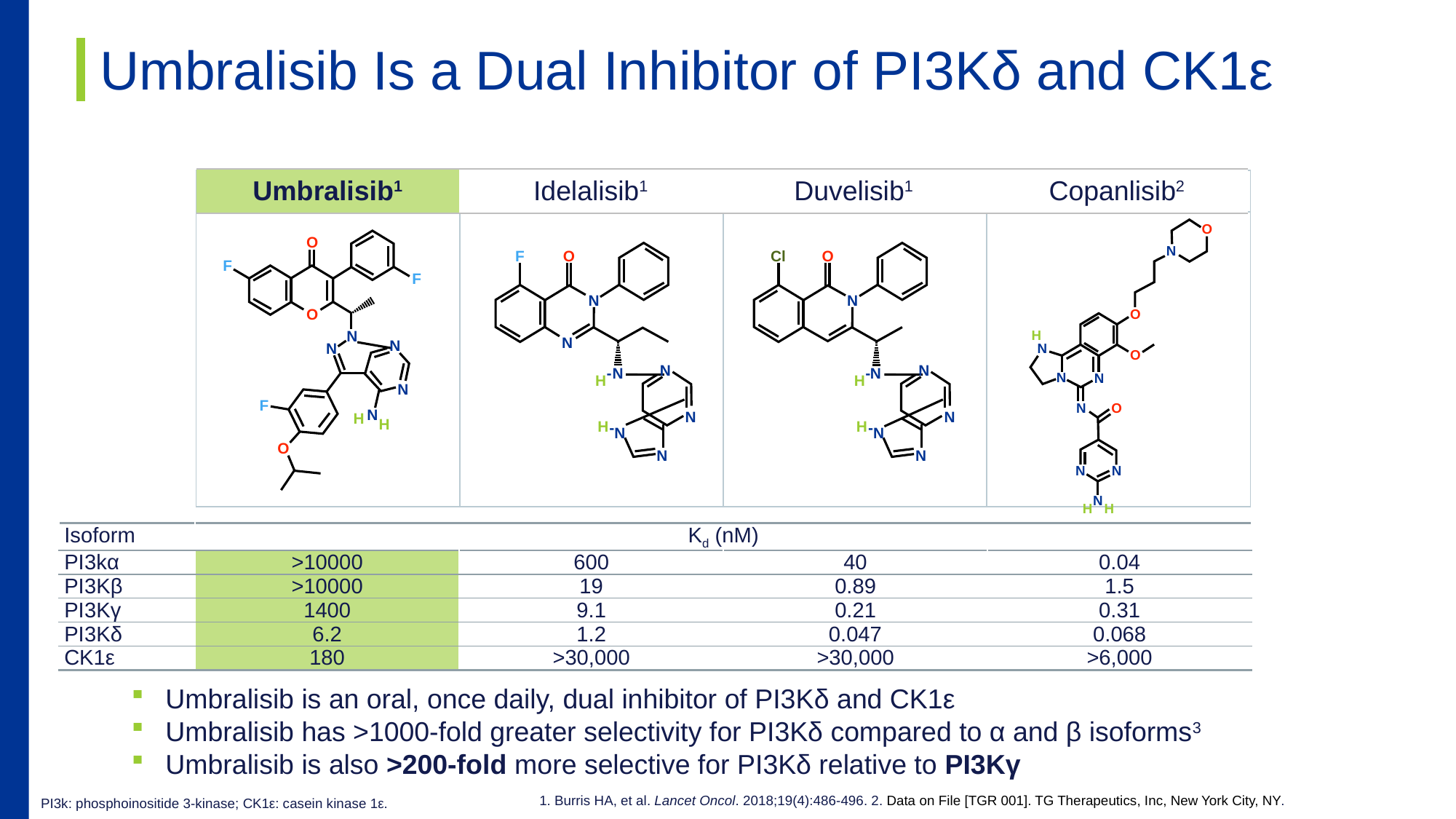

Umbralisib Is a Dual Inhibitor of PI3Kδ and CK1ε
| Umbralisib1 | Idelalisib1 | Duvelisib1 | Copanlisib2 |
| --- | --- | --- | --- |
| Umbralisib2 | Idelalisib2 | Duvelisib2 | Copanlisib2 |
| --- | --- | --- | --- |
|  |  |  |  |

O
N
O
H
N
O
N
N
O
N
N
N
N
H
H

O

F
Cl
O
O
F
F
N
N
O
N
N
N
N
N
N
N
N
-
-
H
H
N
F
N
N
N
H
H
H
H
-
-
N
N
O
N
N
| Isoform | Kd (nM) |  |  |  |
| --- | --- | --- | --- | --- |
| PI3kα | >10000 | 600 | 40 | 0.04 |
| PI3Kβ | >10000 | 19 | 0.89 | 1.5 |
| PI3Kγ | 1400 | 9.1 | 0.21 | 0.31 |
| PI3Kδ | 6.2 | 1.2 | 0.047 | 0.068 |
| CK1ε | 180 | >30,000 | >30,000 | >6,000 |
Umbralisib is an oral, once daily, dual inhibitor of PI3Kδ and CK1ε
Umbralisib has >1000-fold greater selectivity for PI3Kδ compared to α and β isoforms3
Umbralisib is also >200-fold more selective for PI3Kδ relative to PI3Kγ
1. Burris HA, et al. Lancet Oncol. 2018;19(4):486-496. 2. Data on File [TGR 001]. TG Therapeutics, Inc, New York City, NY.
PI3k: phosphoinositide 3-kinase; CK1ε: casein kinase 1ε.